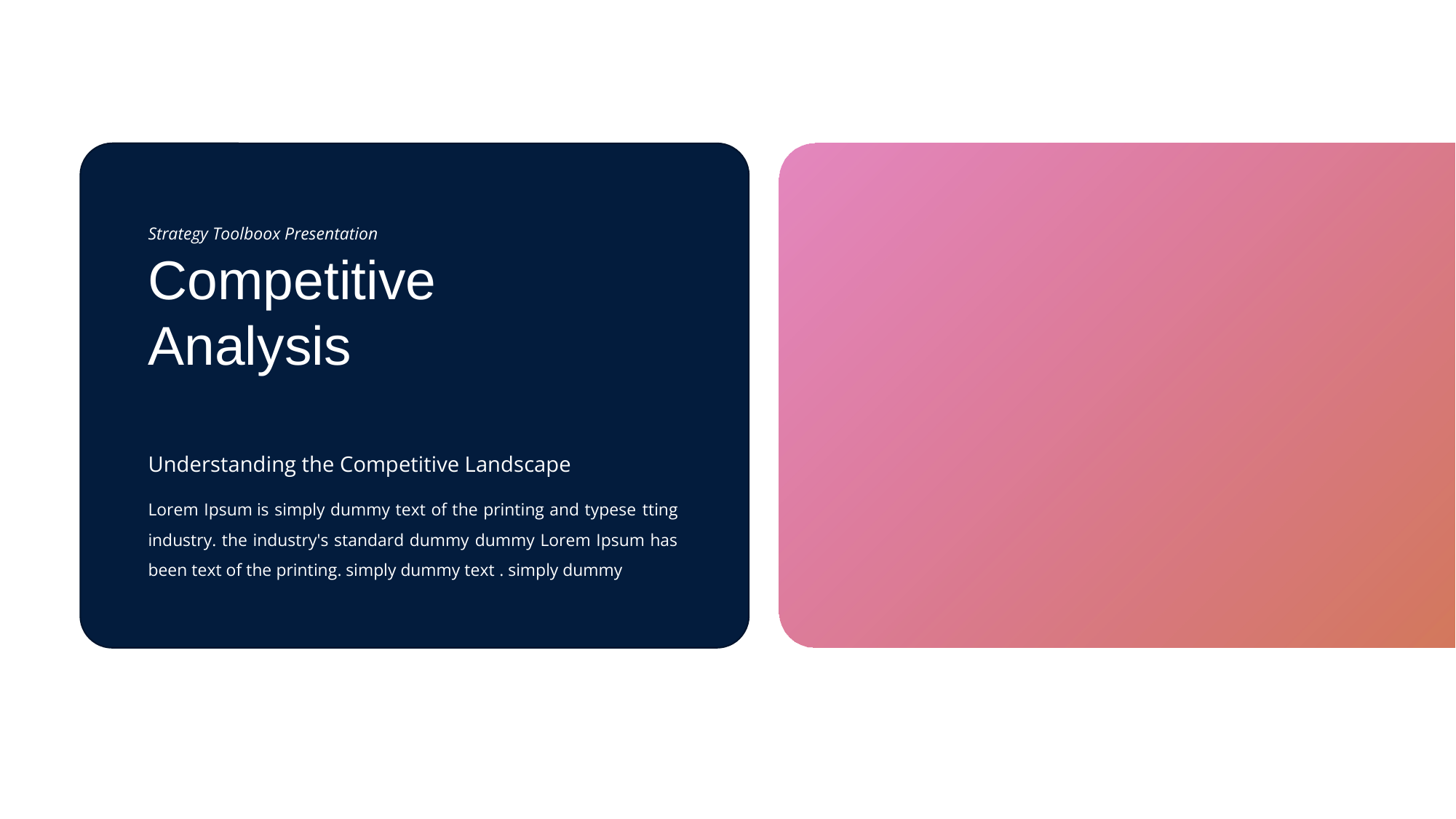

Strategy Toolboox Presentation
Competitive Analysis
Understanding the Competitive Landscape
Lorem Ipsum is simply dummy text of the printing and typese tting industry. the industry's standard dummy dummy Lorem Ipsum has been text of the printing. simply dummy text . simply dummy